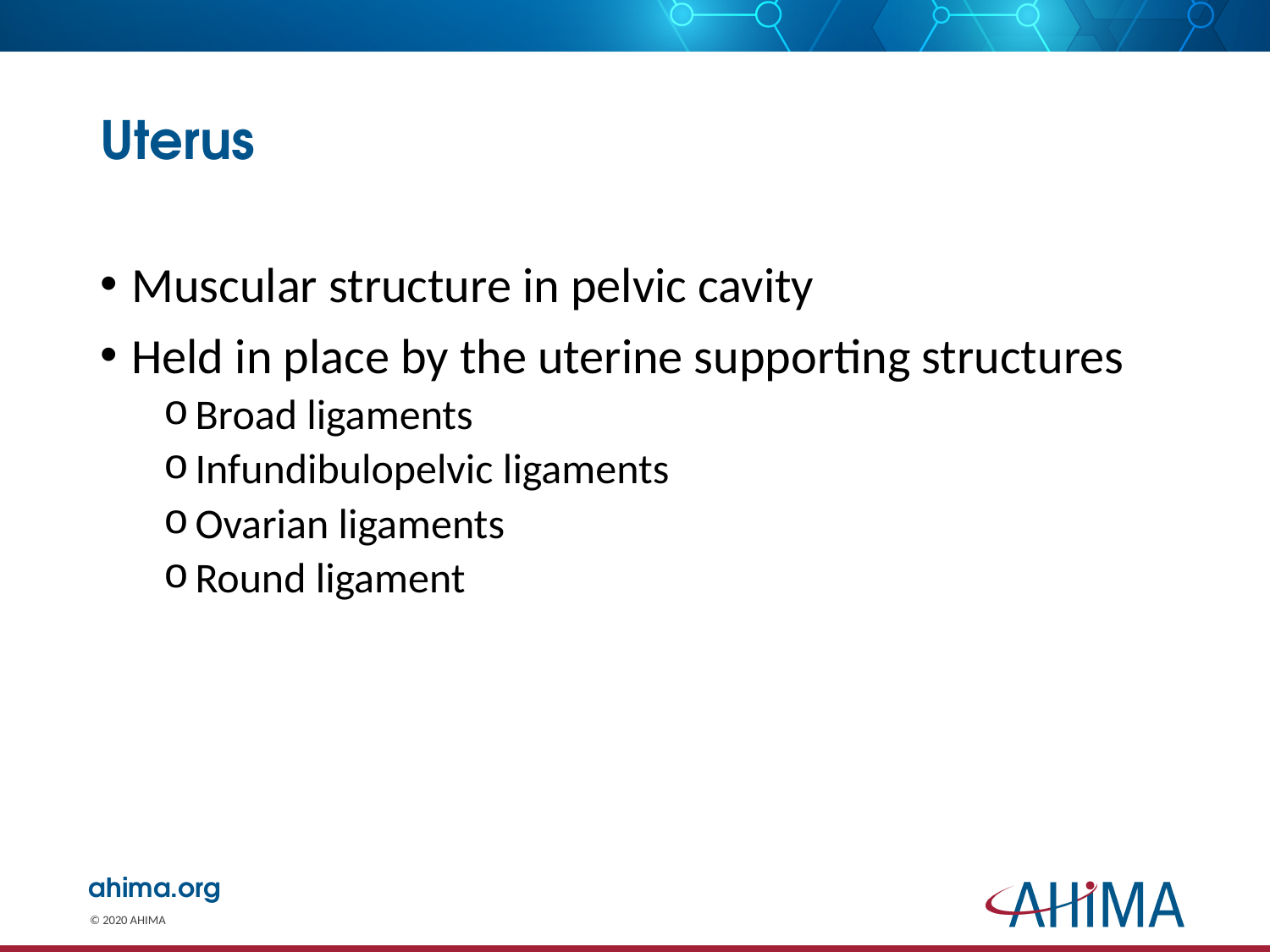

# Uterus
Muscular structure in pelvic cavity
Held in place by the uterine supporting structures
Broad ligaments
Infundibulopelvic ligaments
Ovarian ligaments
Round ligament